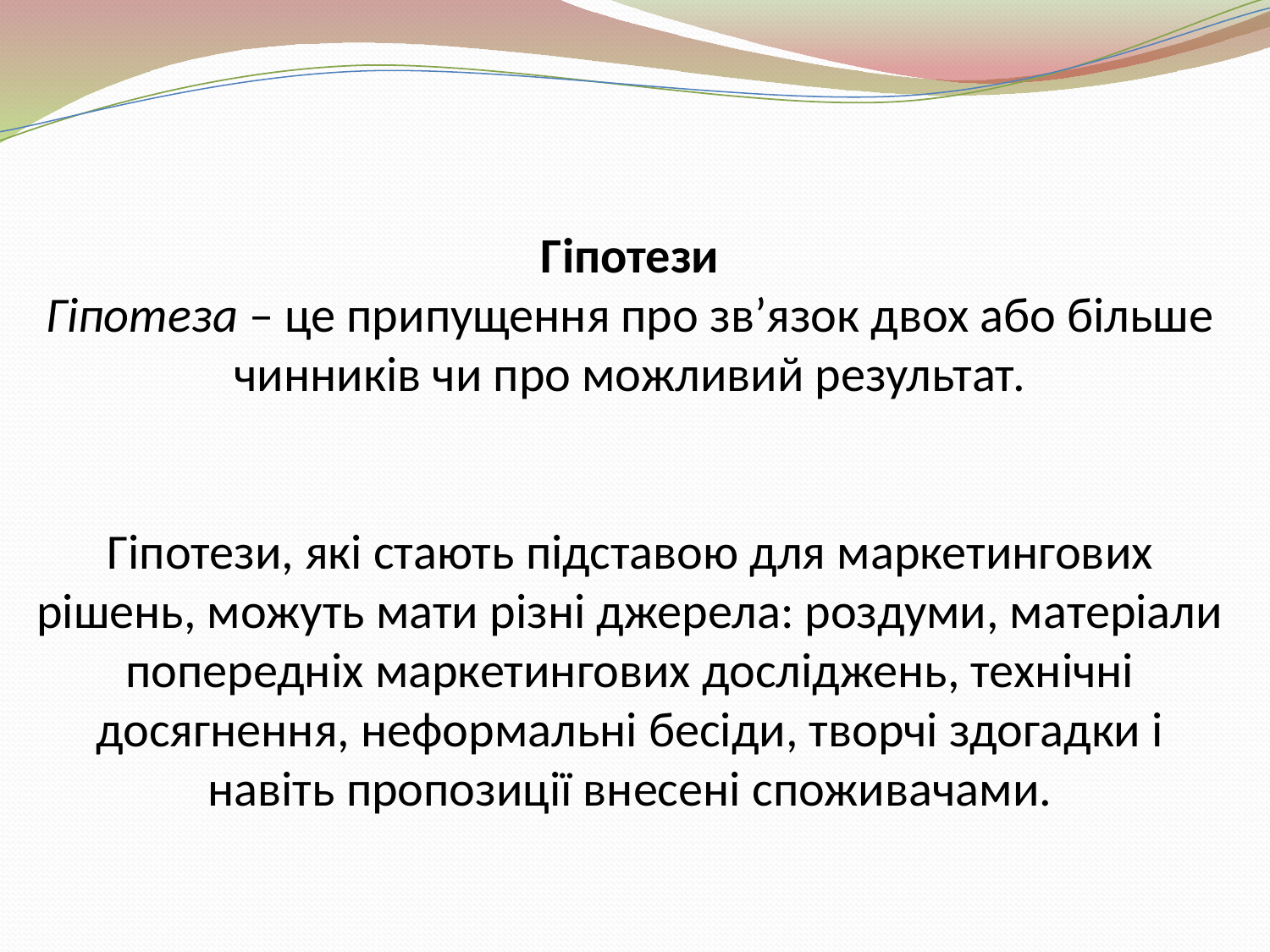

# Гіпотези Гіпотеза – це припущення про зв’язок двох або більше чинників чи про можливий результат. Гіпотези, які стають підставою для маркетингових рішень, можуть мати різні джерела: роздуми, матеріали попередніх маркетингових досліджень, технічні досягнення, неформальні бесіди, творчі здогадки і навіть пропозиції внесені споживачами.